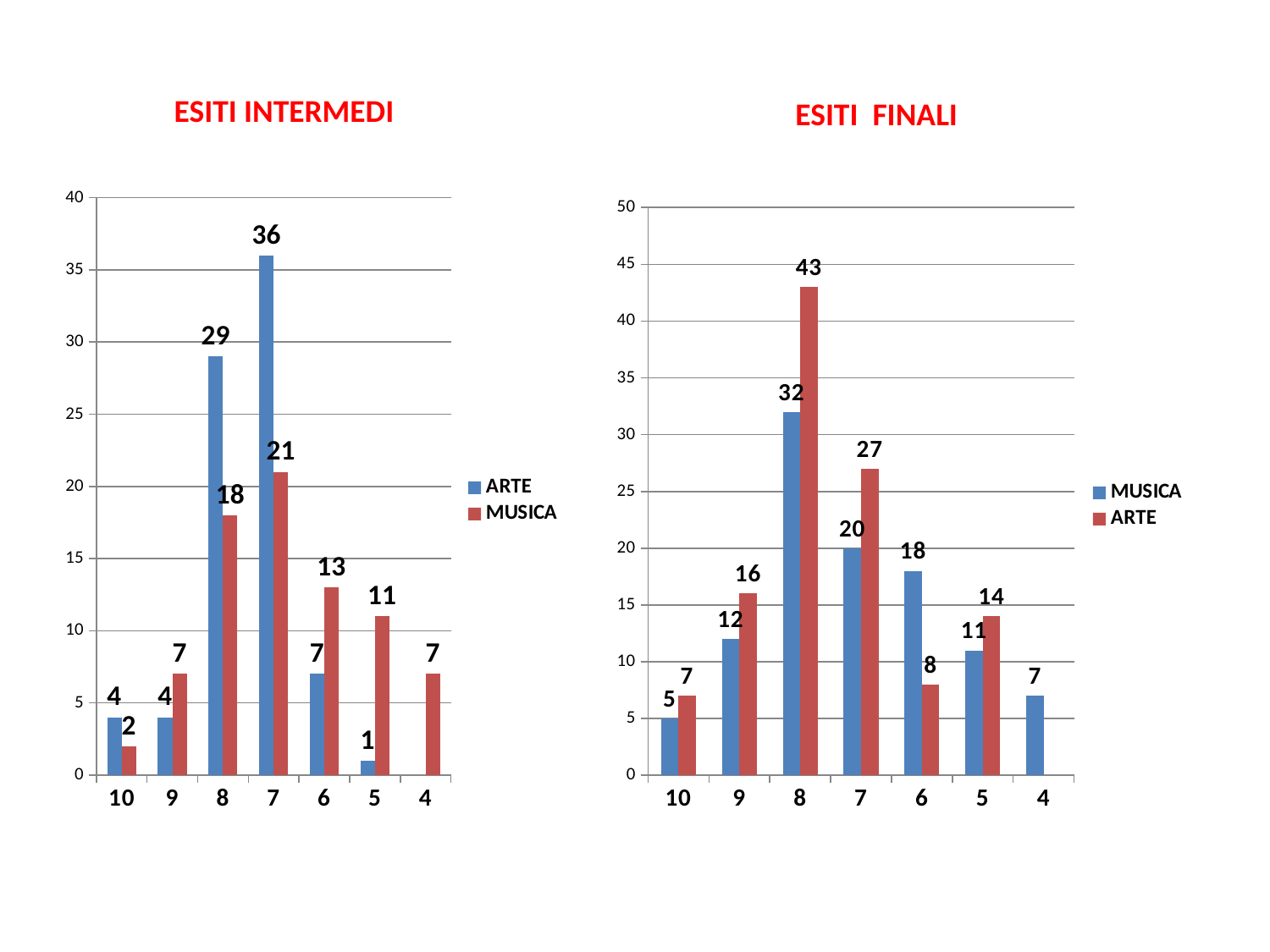

ESITI INTERMEDI
ESITI  FINALI

### Chart

| Category | ARTE | MUSICA |
|---|---|---|
| 10 | 4.0 | 2.0 |
| 9 | 4.0 | 7.0 |
| 8 | 29.0 | 18.0 |
| 7 | 36.0 | 21.0 |
| 6 | 7.0 | 13.0 |
| 5 | 1.0 | 11.0 |
| 4 | None | 7.0 |

### Chart

| Category | MUSICA  | ARTE |
|---|---|---|
| 10 | 5.0 | 7.0 |
| 9 | 12.0 | 16.0 |
| 8 | 32.0 | 43.0 |
| 7 | 20.0 | 27.0 |
| 6 | 18.0 | 8.0 |
| 5 | 11.0 | 14.0 |
| 4 | 7.0 | None |